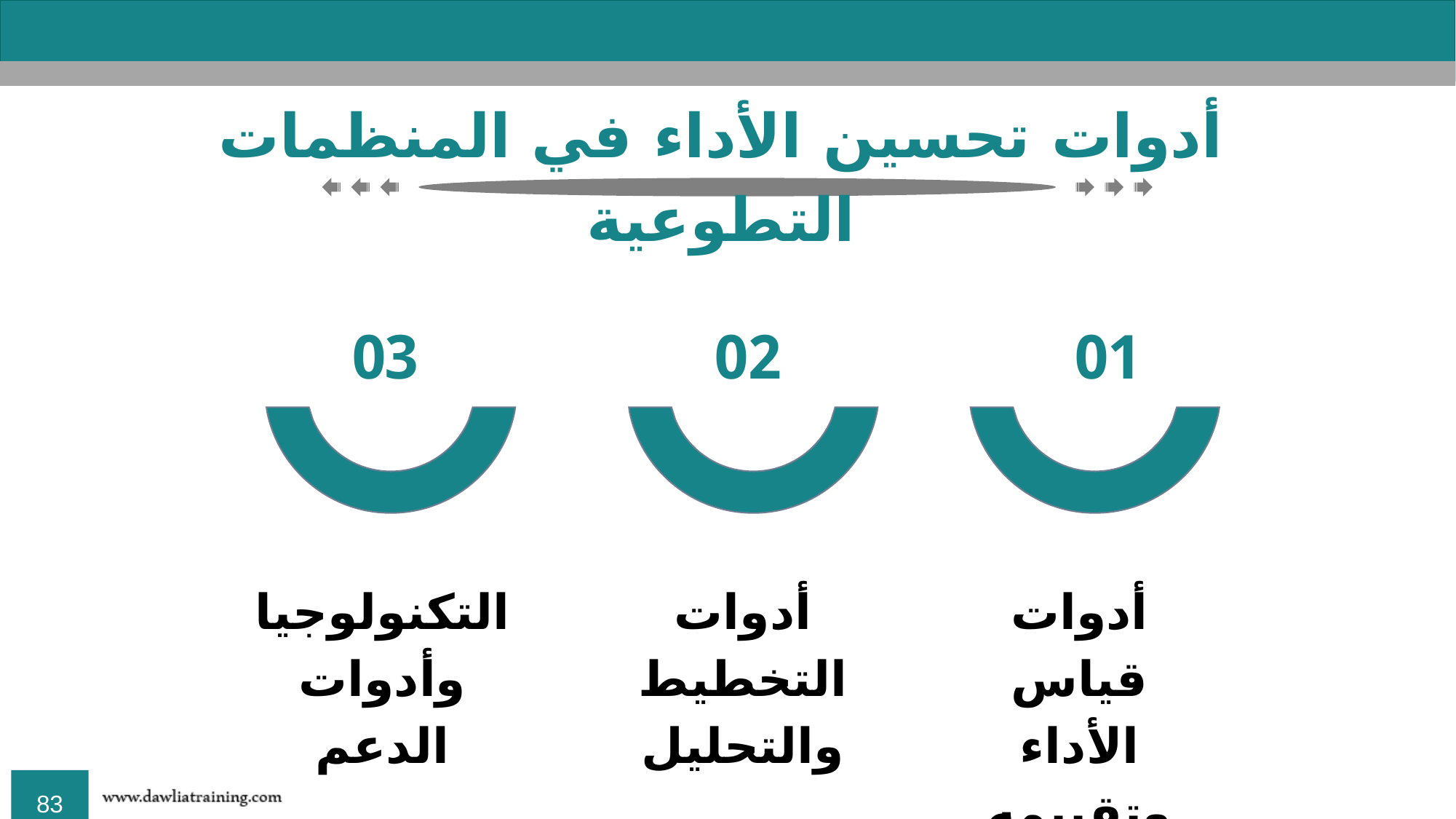

أدوات تحسين الأداء في المنظمات التطوعية

03

التكنولوجيا وأدوات الدعم
02

أدوات التخطيط والتحليل
01

أدوات قياس الأداء وتقييمه